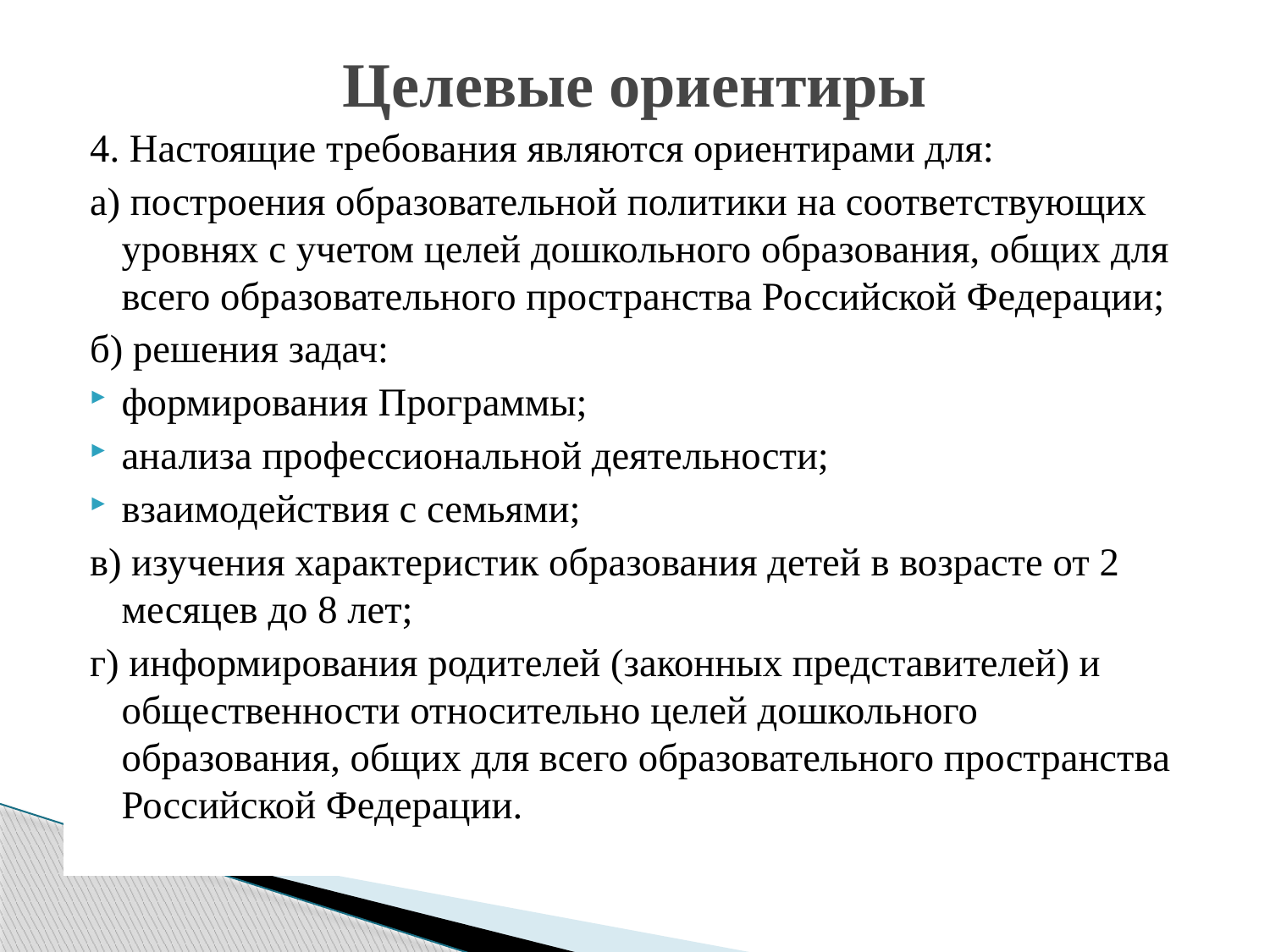

# Целевые ориентиры
4. Настоящие требования являются ориентирами для:
а) построения образовательной политики на соответствующих уровнях с учетом целей дошкольного образования, общих для всего образовательного пространства Российской Федерации;
б) решения задач:
формирования Программы;
анализа профессиональной деятельности;
взаимодействия с семьями;
в) изучения характеристик образования детей в возрасте от 2 месяцев до 8 лет;
г) информирования родителей (законных представителей) и общественности относительно целей дошкольного образования, общих для всего образовательного пространства Российской Федерации.